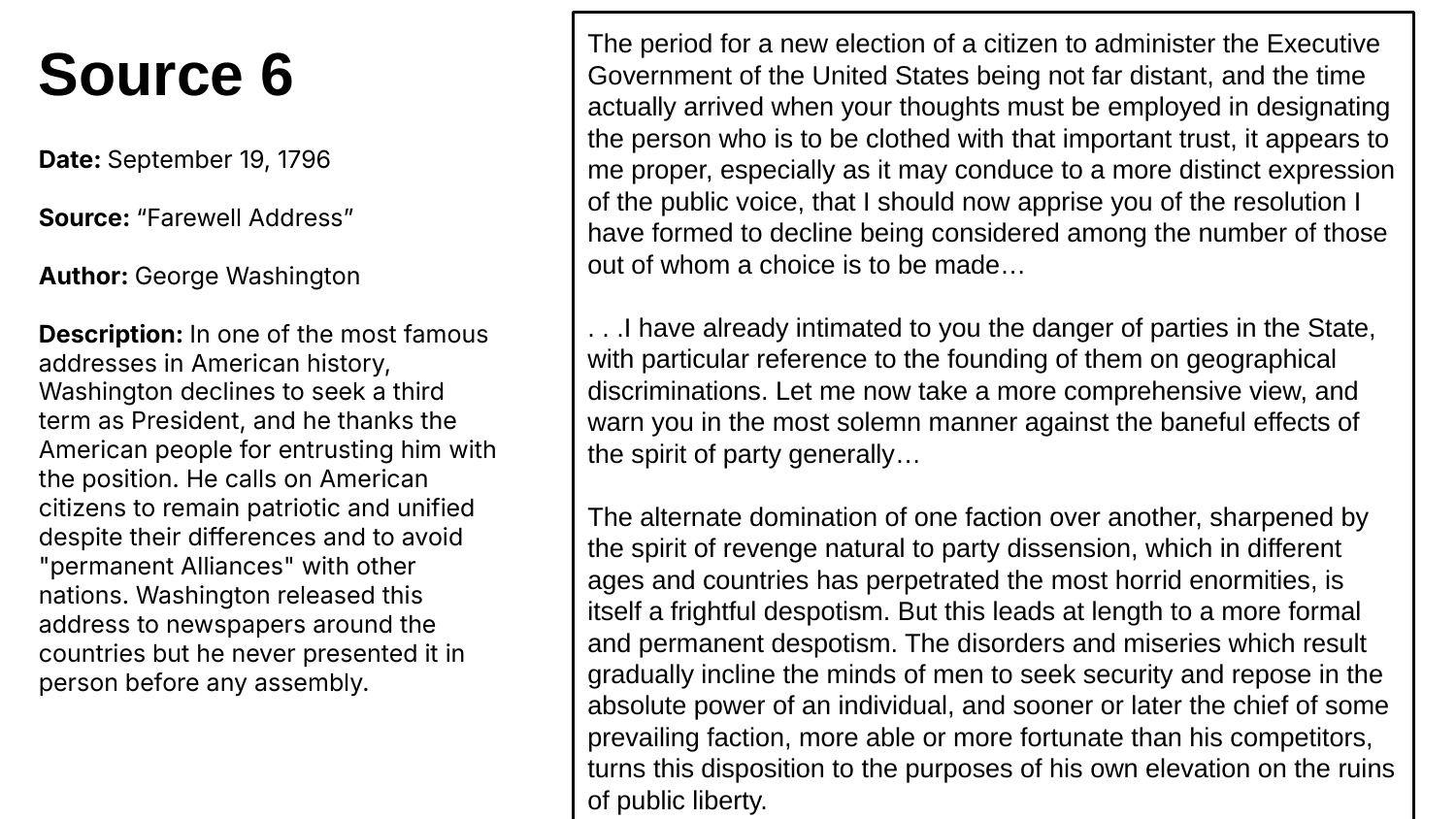

The period for a new election of a citizen to administer the Executive Government of the United States being not far distant, and the time actually arrived when your thoughts must be employed in designating the person who is to be clothed with that important trust, it appears to me proper, especially as it may conduce to a more distinct expression of the public voice, that I should now apprise you of the resolution I have formed to decline being considered among the number of those out of whom a choice is to be made…

. . .I have already intimated to you the danger of parties in the State, with particular reference to the founding of them on geographical discriminations. Let me now take a more comprehensive view, and warn you in the most solemn manner against the baneful effects of the spirit of party generally…

The alternate domination of one faction over another, sharpened by the spirit of revenge natural to party dissension, which in different ages and countries has perpetrated the most horrid enormities, is itself a frightful despotism. But this leads at length to a more formal and permanent despotism. The disorders and miseries which result gradually incline the minds of men to seek security and repose in the absolute power of an individual, and sooner or later the chief of some prevailing faction, more able or more fortunate than his competitors, turns this disposition to the purposes of his own elevation on the ruins of public liberty.
Source 6

Date: September 19, 1796

Source: “Farewell Address”

Author: George Washington

Description: In one of the most famous addresses in American history, Washington declines to seek a third term as President, and he thanks the American people for entrusting him with the position. He calls on American citizens to remain patriotic and unified despite their differences and to avoid "permanent Alliances" with other nations. Washington released this address to newspapers around the countries but he never presented it in person before any assembly.